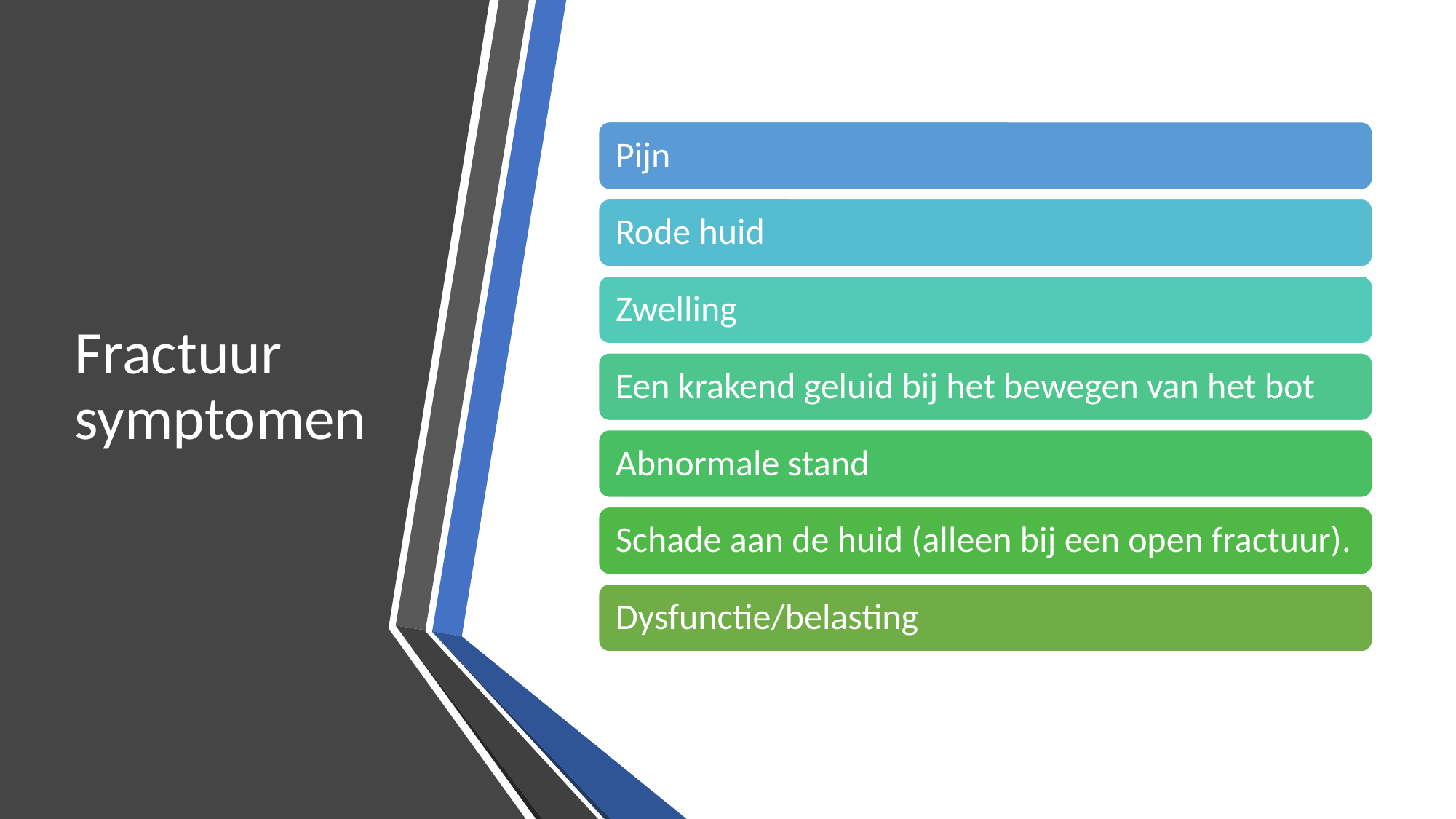

# Fractuur symptomen
Pijn
Rode huid
Zwelling
Een krakend geluid bij het bewegen van het bot
Abnormale stand
Schade aan de huid (alleen bij een open fractuur).
Dysfunctie/belasting